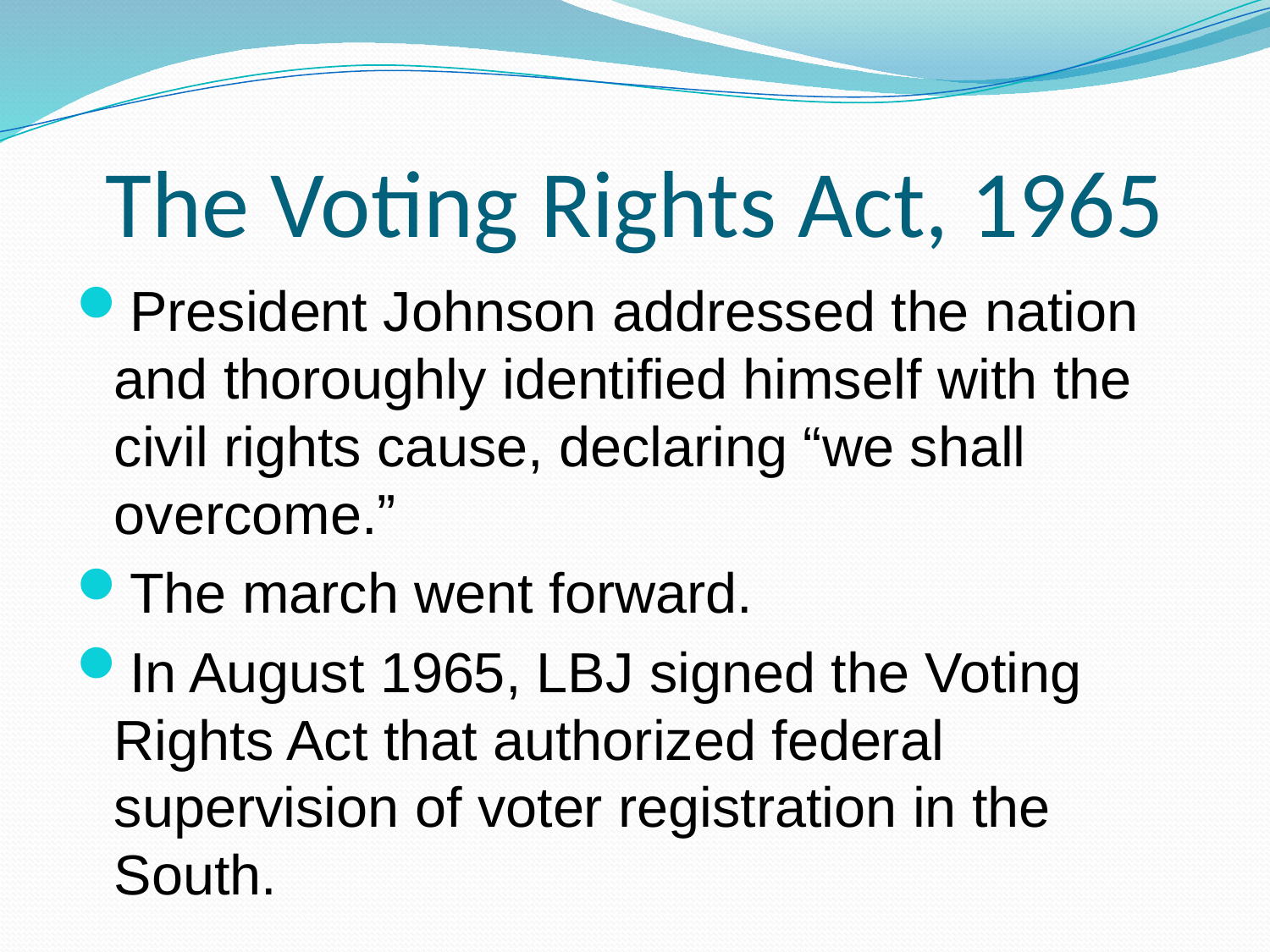

# The Voting Rights Act, 1965
President Johnson addressed the nation and thoroughly identified himself with the civil rights cause, declaring “we shall overcome.”
The march went forward.
In August 1965, LBJ signed the Voting Rights Act that authorized federal supervision of voter registration in the South.